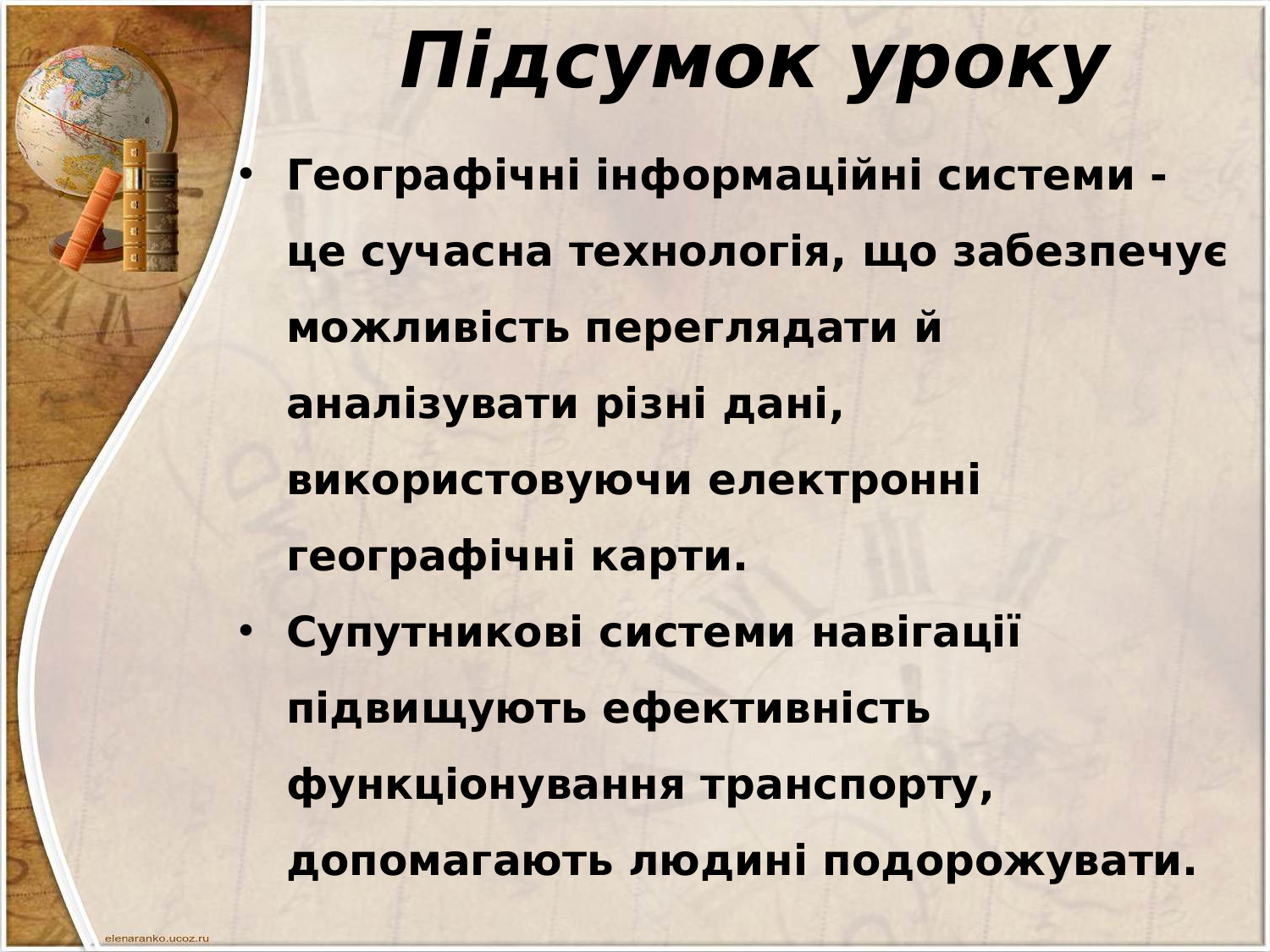

# Підсумок уроку
Географічні інформаційні системи - це сучасна технологія, що забезпечує можливість переглядати й аналізувати різні дані, використовуючи електронні географічні карти.
Супутникові системи навігації підвищують ефективність функціонування транспорту, допомагають людині подорожувати.